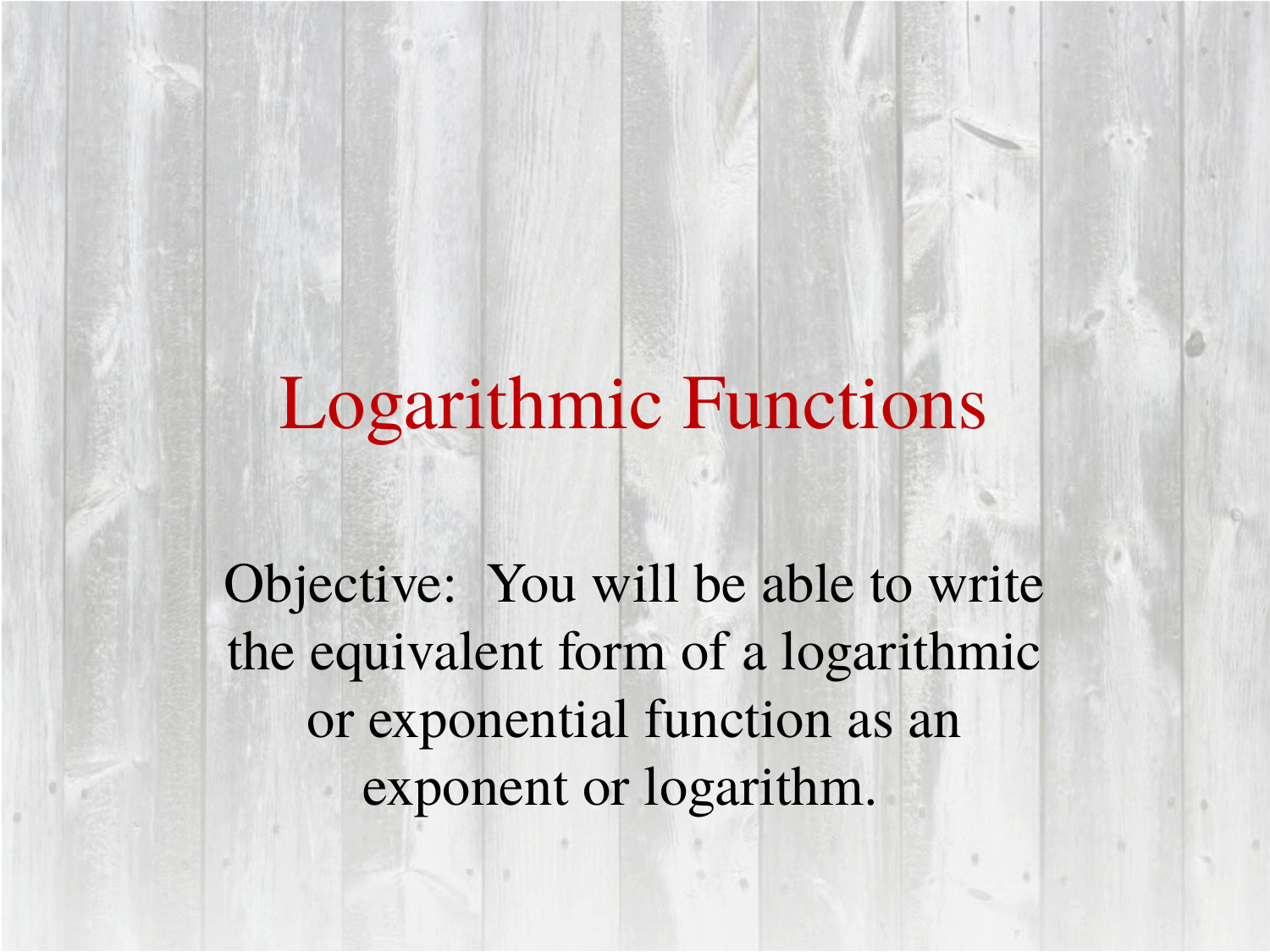

# Logarithmic Functions
Objective:  You will be able to write the equivalent form of a logarithmic or exponential function as an exponent or logarithm.